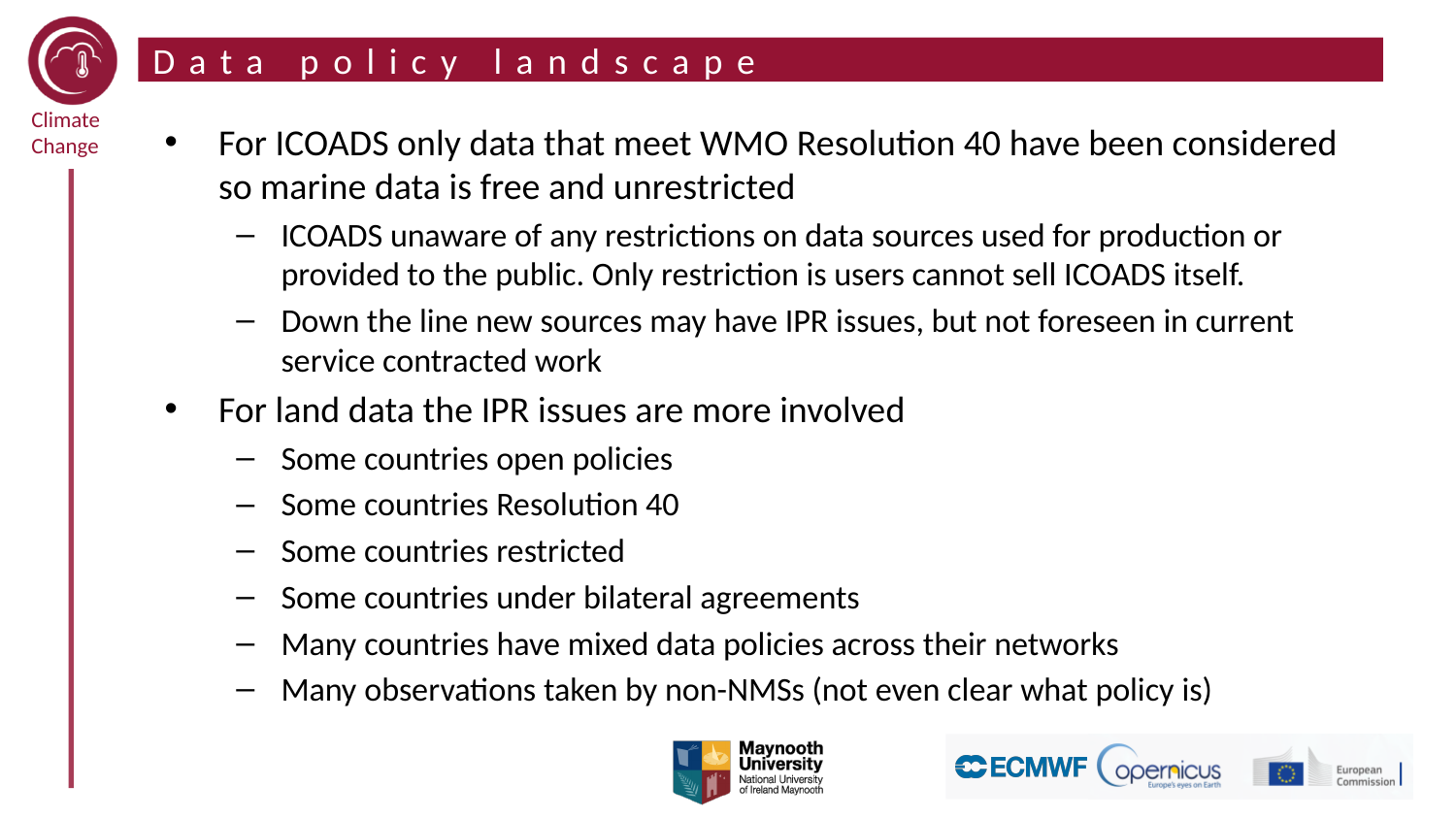

# Data policy landscape
For ICOADS only data that meet WMO Resolution 40 have been considered so marine data is free and unrestricted
ICOADS unaware of any restrictions on data sources used for production or provided to the public. Only restriction is users cannot sell ICOADS itself.
Down the line new sources may have IPR issues, but not foreseen in current service contracted work
For land data the IPR issues are more involved
Some countries open policies
Some countries Resolution 40
Some countries restricted
Some countries under bilateral agreements
Many countries have mixed data policies across their networks
Many observations taken by non-NMSs (not even clear what policy is)